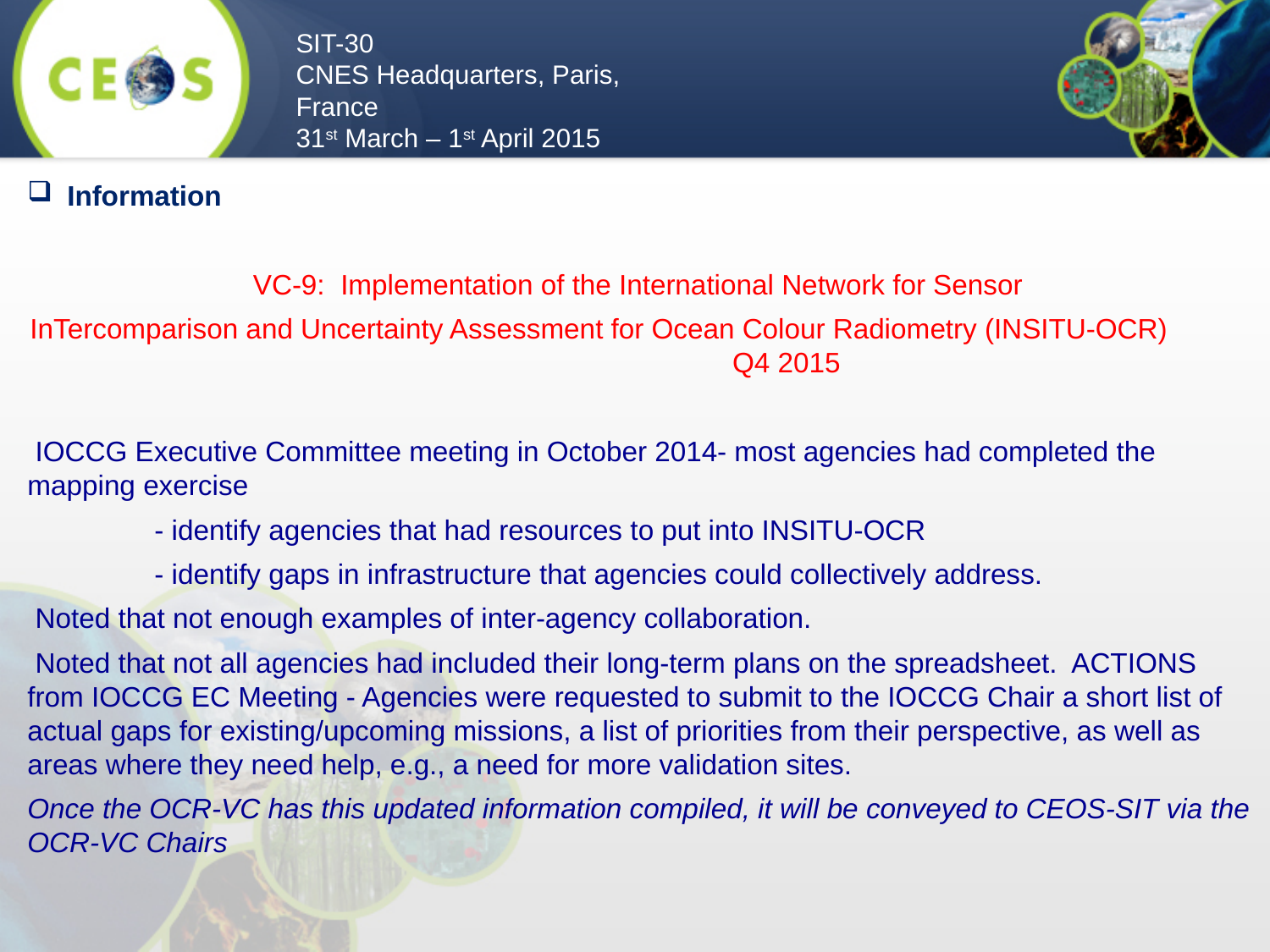

Information

VC-9:  Implementation of the International Network for Sensor
InTercomparison and Uncertainty Assessment for Ocean Colour Radiometry (INSITU-OCR)                                                 Q4 2015

 IOCCG Executive Committee meeting in October 2014- most agencies had completed the mapping exercise
	- identify agencies that had resources to put into INSITU-OCR
	- identify gaps in infrastructure that agencies could collectively address.
 Noted that not enough examples of inter-agency collaboration.
 Noted that not all agencies had included their long-term plans on the spreadsheet.  ACTIONS from IOCCG EC Meeting - Agencies were requested to submit to the IOCCG Chair a short list of actual gaps for existing/upcoming missions, a list of priorities from their perspective, as well as areas where they need help, e.g., a need for more validation sites.
Once the OCR-VC has this updated information compiled, it will be conveyed to CEOS-SIT via the OCR-VC Chairs